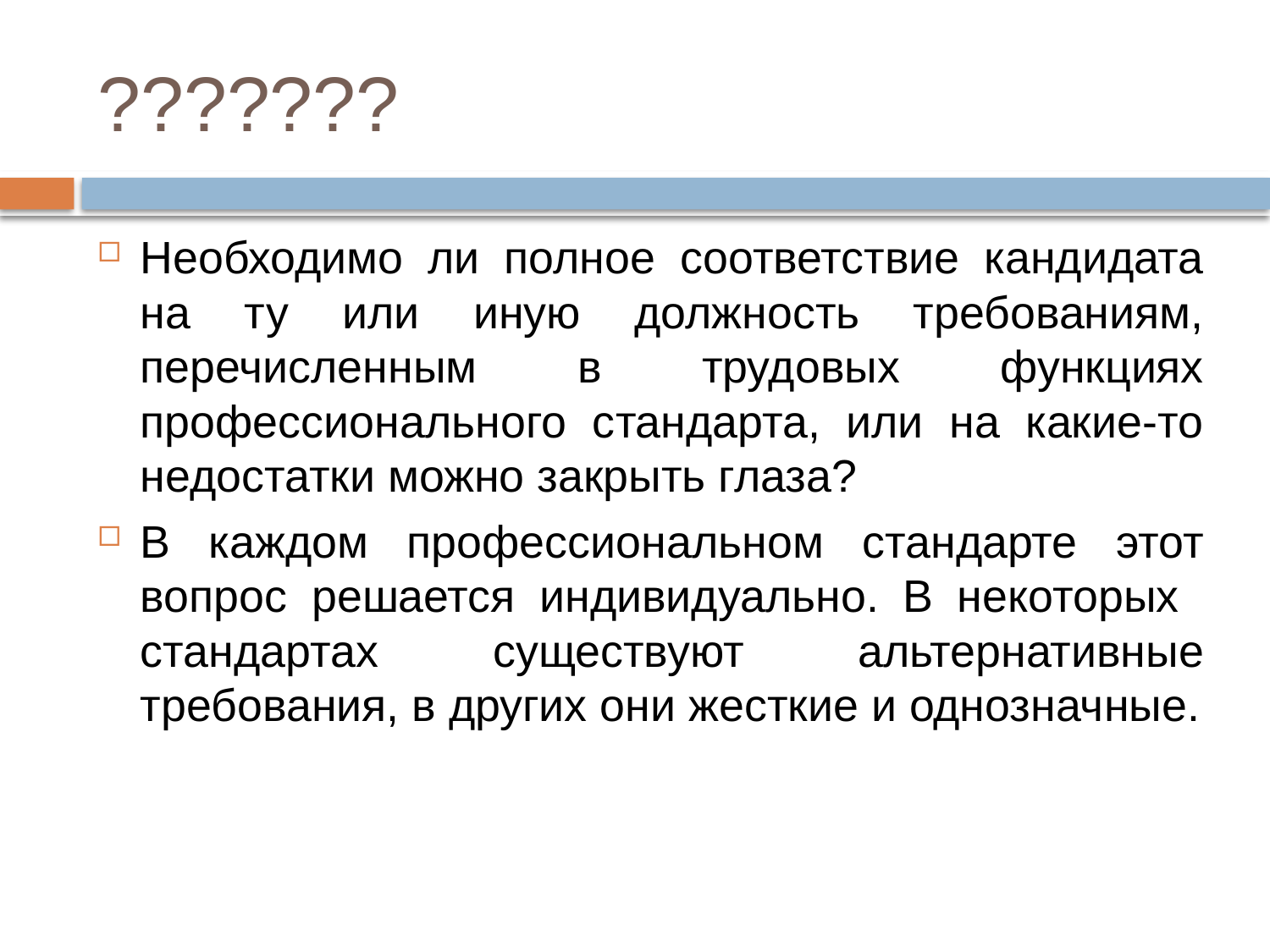

# ???????
Необходимо ли полное соответствие кандидата на ту или иную должность требованиям, перечисленным в трудовых функциях профессионального стандарта, или на какие-то недостатки можно закрыть глаза?
В каждом профессиональном стандарте этот вопрос решается индивидуально. В некоторых  стандартах существуют альтернативные требования, в других они жесткие и однозначные.